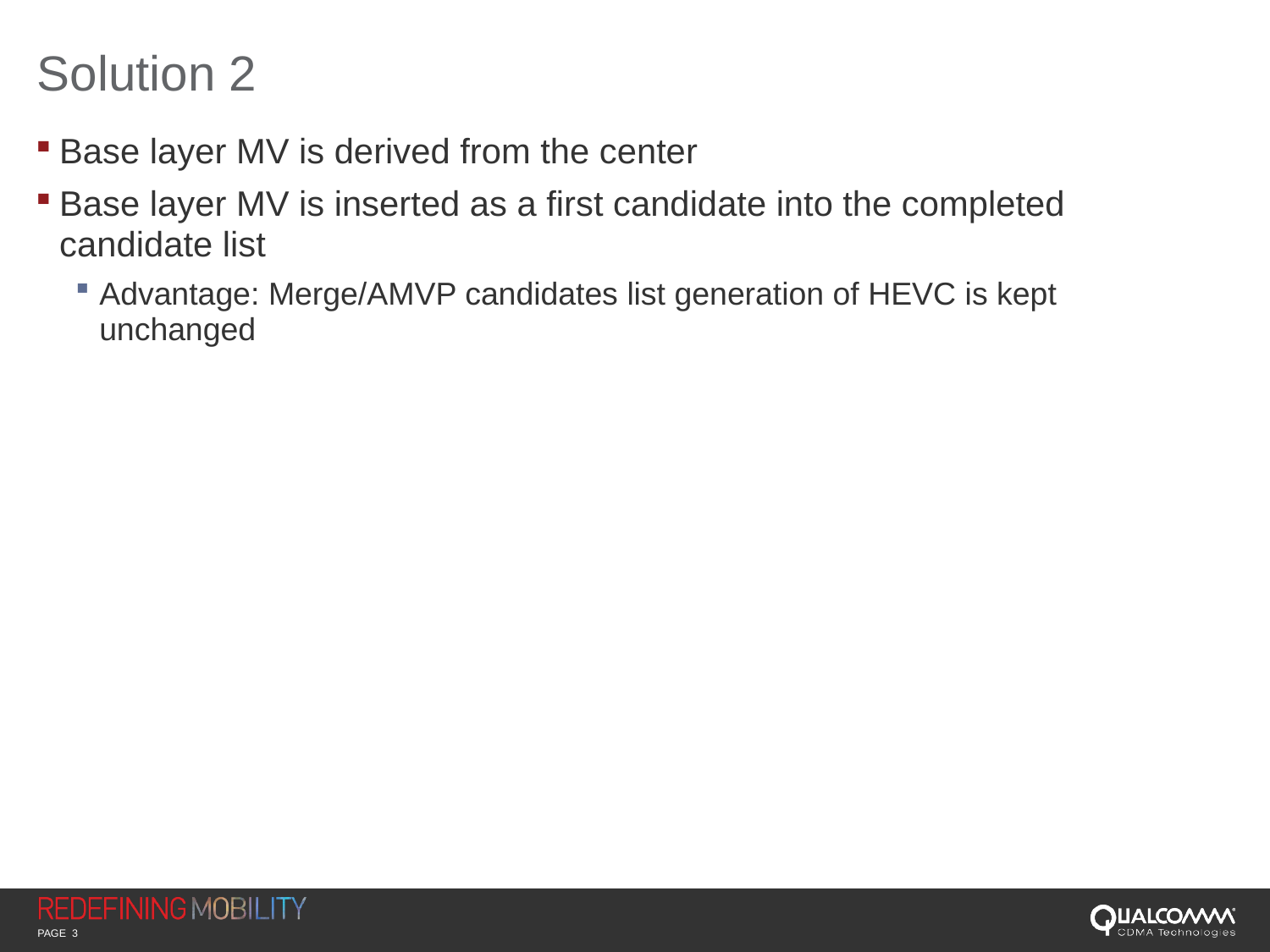

# Solution 2
Base layer MV is derived from the center
Base layer MV is inserted as a first candidate into the completed candidate list
Advantage: Merge/AMVP candidates list generation of HEVC is kept unchanged